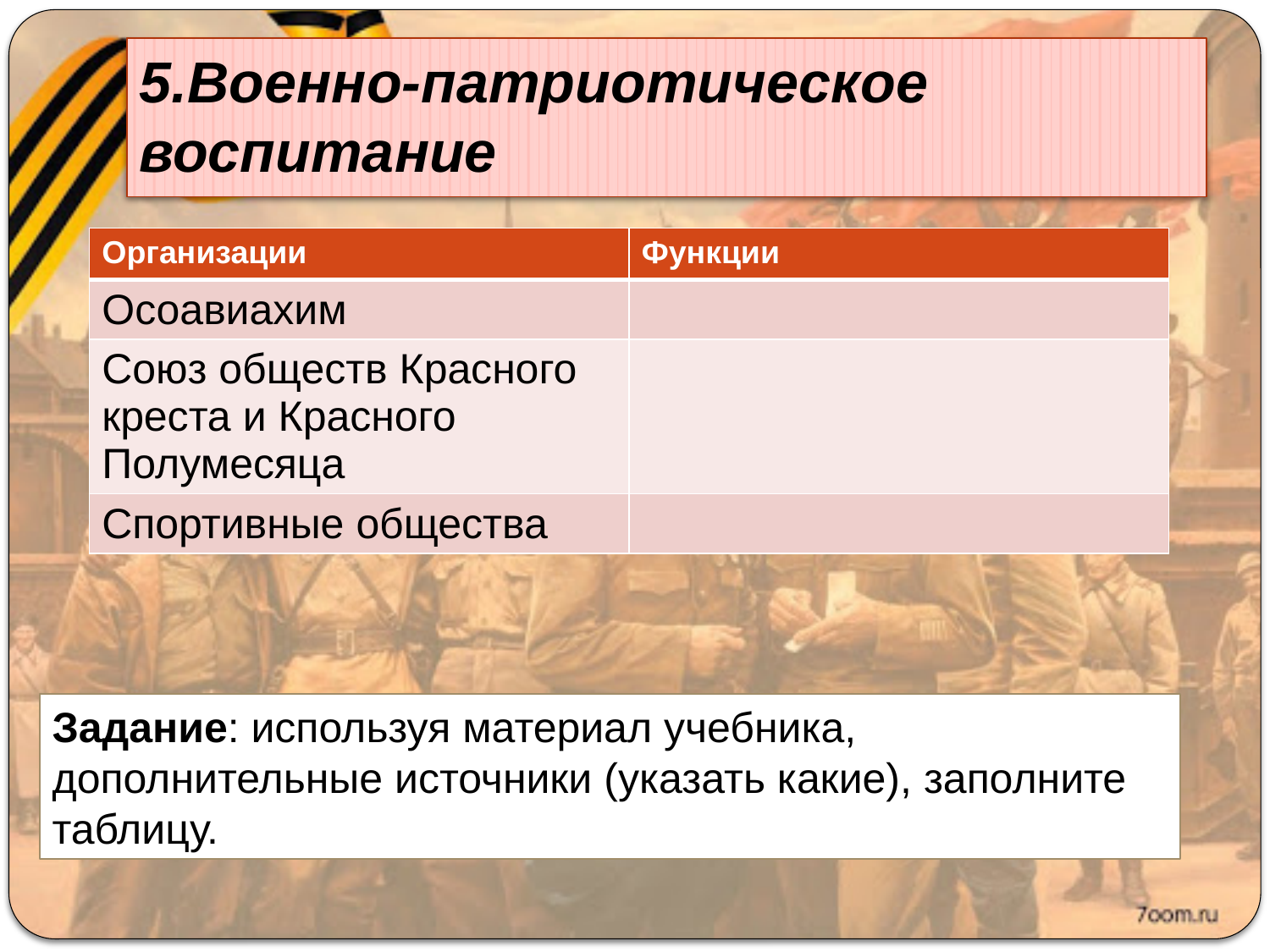

# 5.Военно-патриотическое воспитание
| Организации | Функции |
| --- | --- |
| Осоавиахим |  |
| Союз обществ Красного креста и Красного Полумесяца |  |
| Спортивные общества |  |
Задание: используя материал учебника, дополнительные источники (указать какие), заполните таблицу.